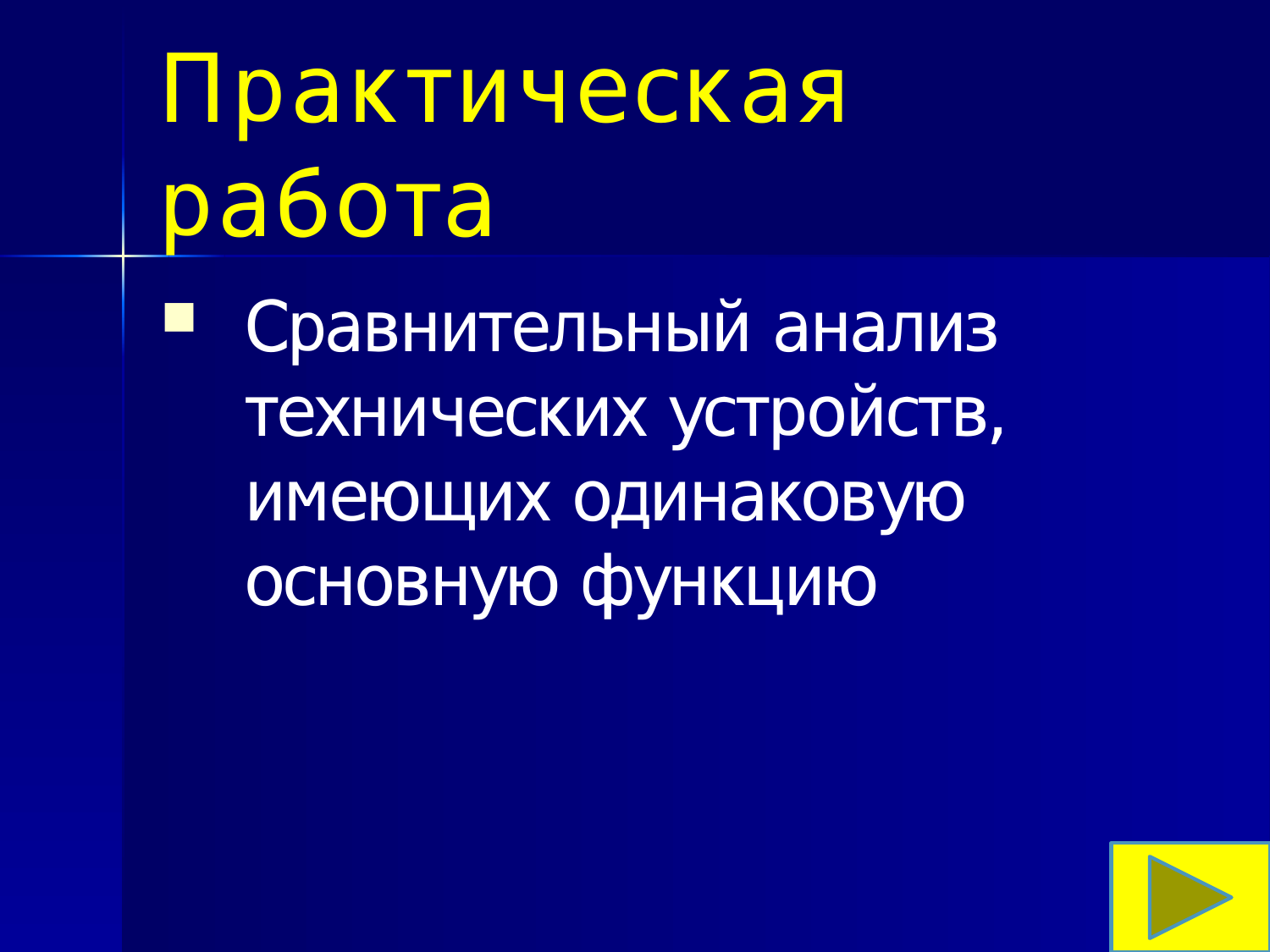

# Практическая работа
Сравнительный анализ технических устройств, имеющих одинаковую основную функцию